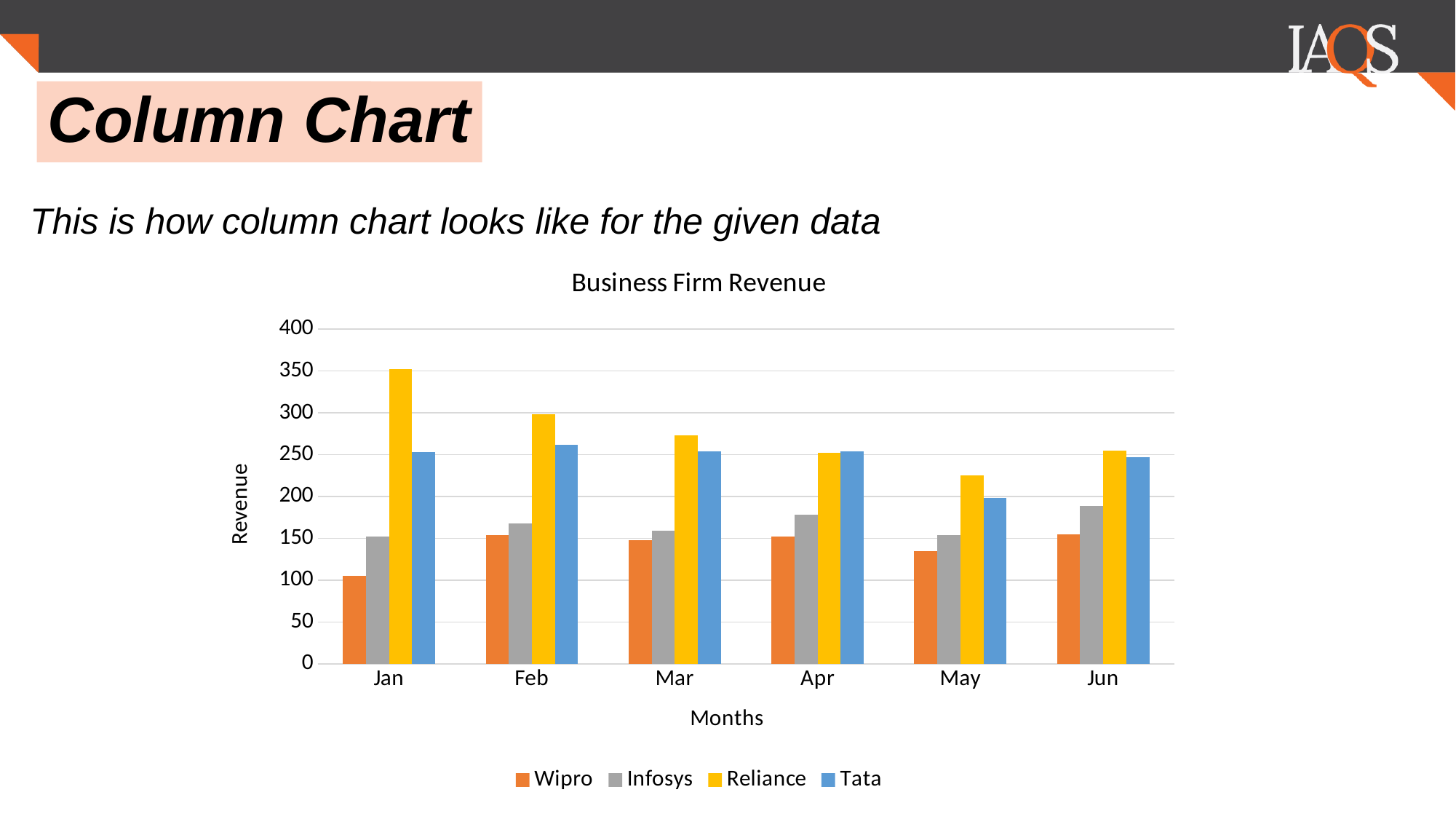

.
# Column Chart

This is how column chart looks like for the given data

### Chart: Business Firm Revenue

| Category | Wipro | Infosys | Reliance | Tata |
|---|---|---|---|---|
| Jan | 105.0 | 152.0 | 352.0 | 253.0 |
| Feb | 154.0 | 168.0 | 298.0 | 262.0 |
| Mar | 148.0 | 159.0 | 273.0 | 254.0 |
| Apr | 152.0 | 178.0 | 252.0 | 254.0 |
| May | 135.0 | 154.0 | 225.0 | 198.0 |
| Jun | 155.0 | 189.0 | 255.0 | 247.0 |